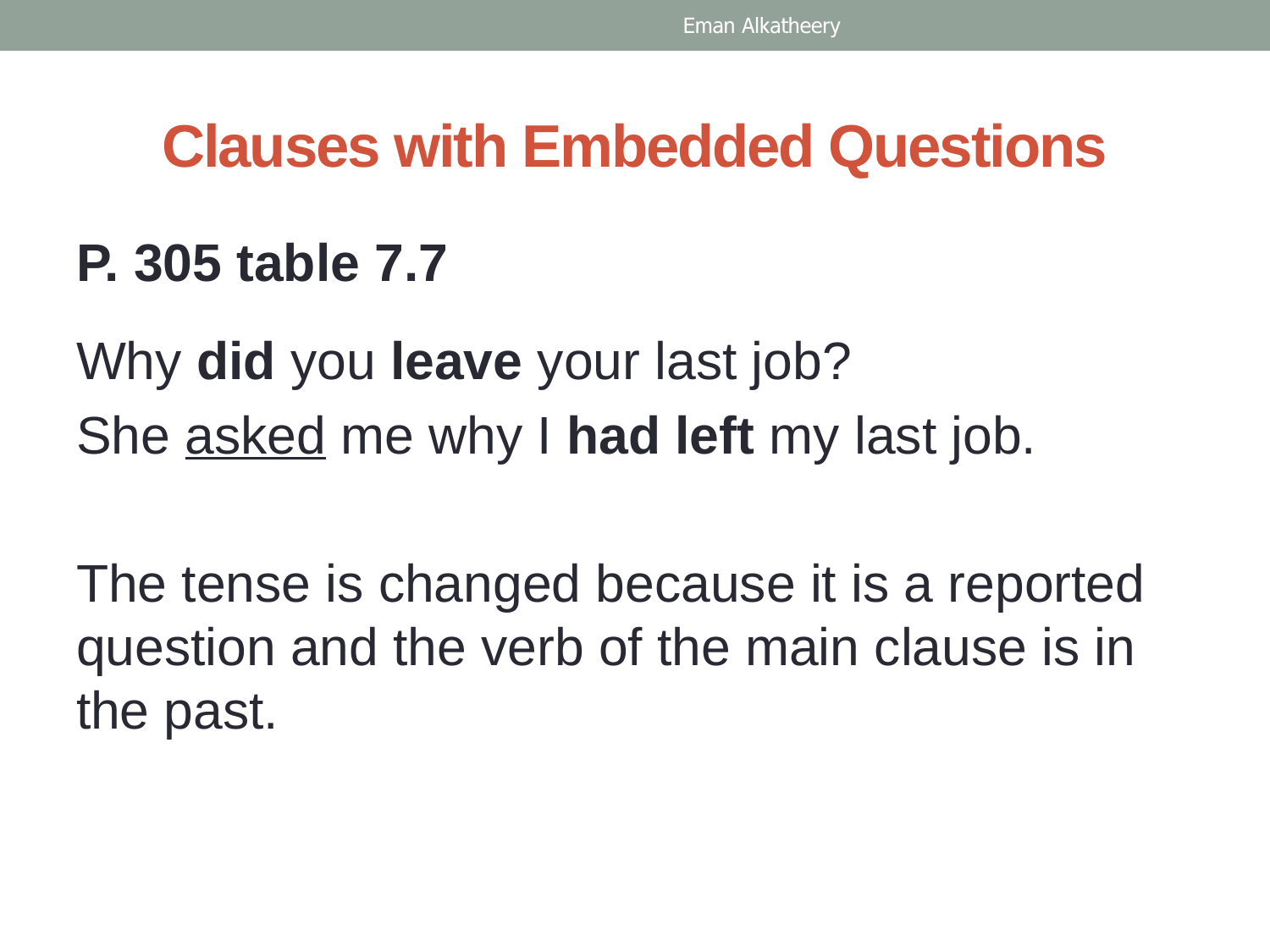

Eman Alkatheery
# Clauses with Embedded Questions
P. 305 table 7.7

Why did you leave your last job?
She asked me why I had left my last job.

The tense is changed because it is a reported question and the verb of the main clause is in the past.